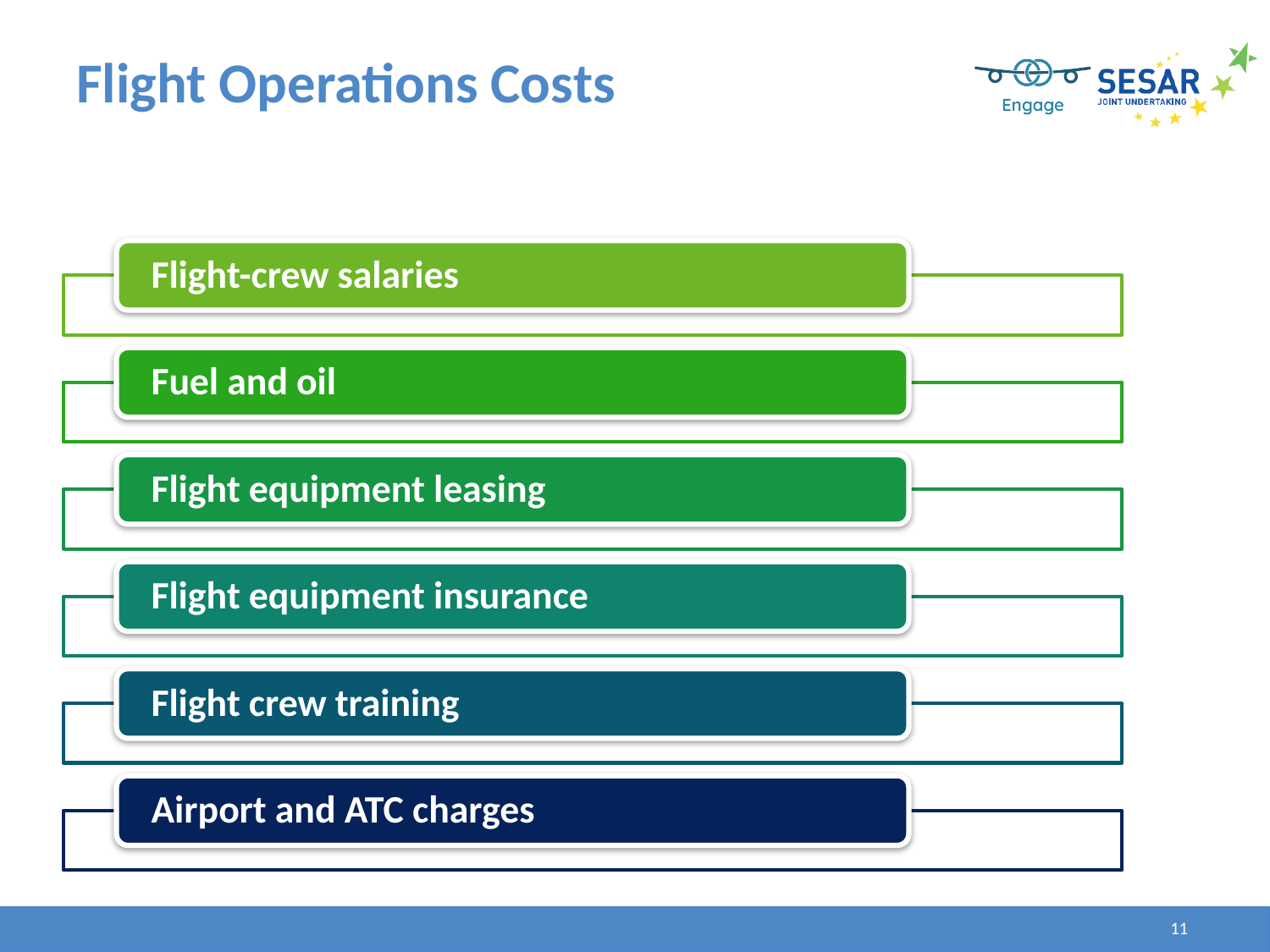

# Flight Operations Costs
Flight-crew salaries
Fuel and oil
Flight equipment leasing
Flight equipment insurance
Flight crew training
Airport and ATC charges
3
11